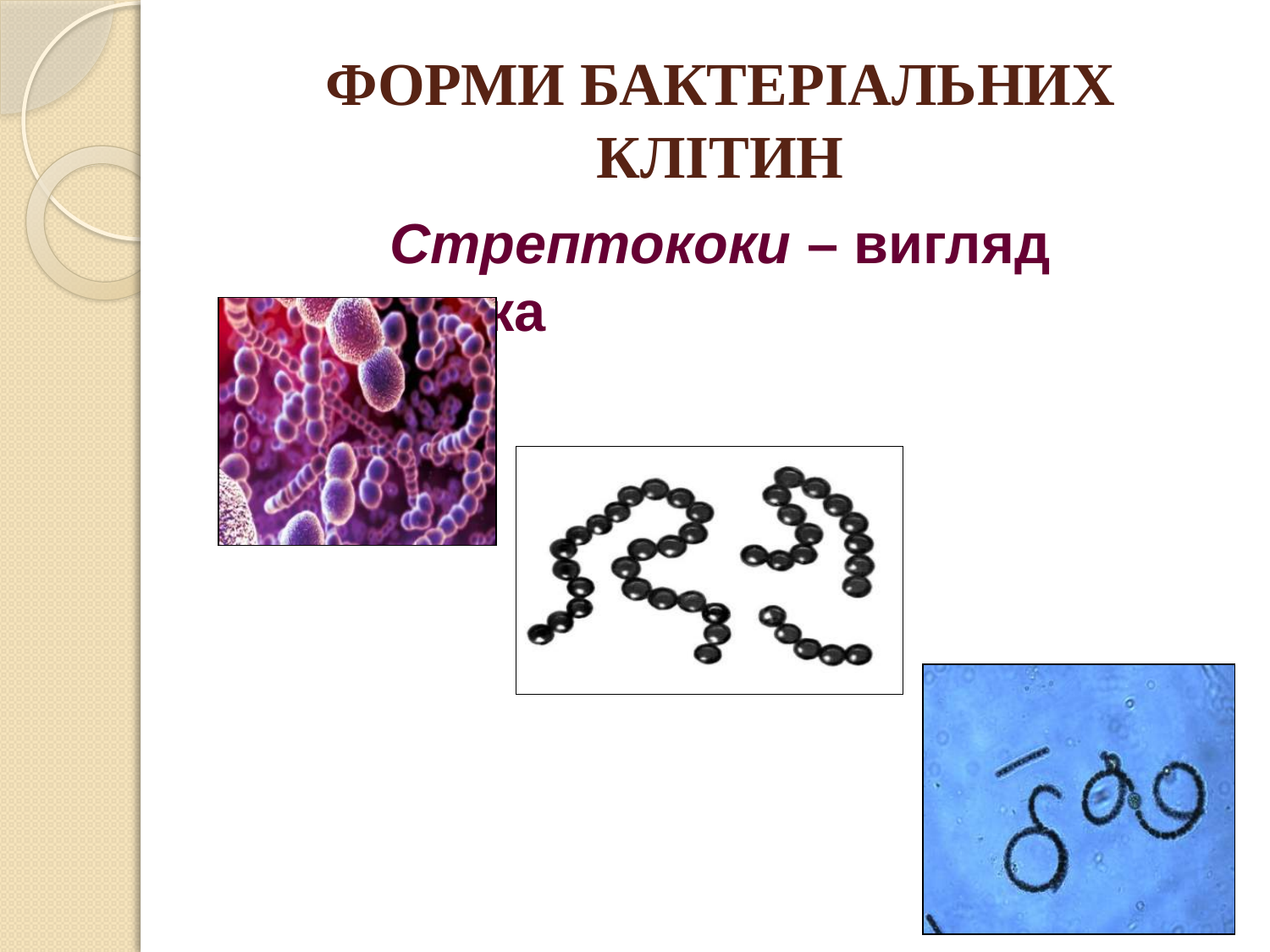

# ФОРМИ БАКТЕРІАЛЬНИХ КЛІТИН
		Стрептококи – вигляд ланцюжка